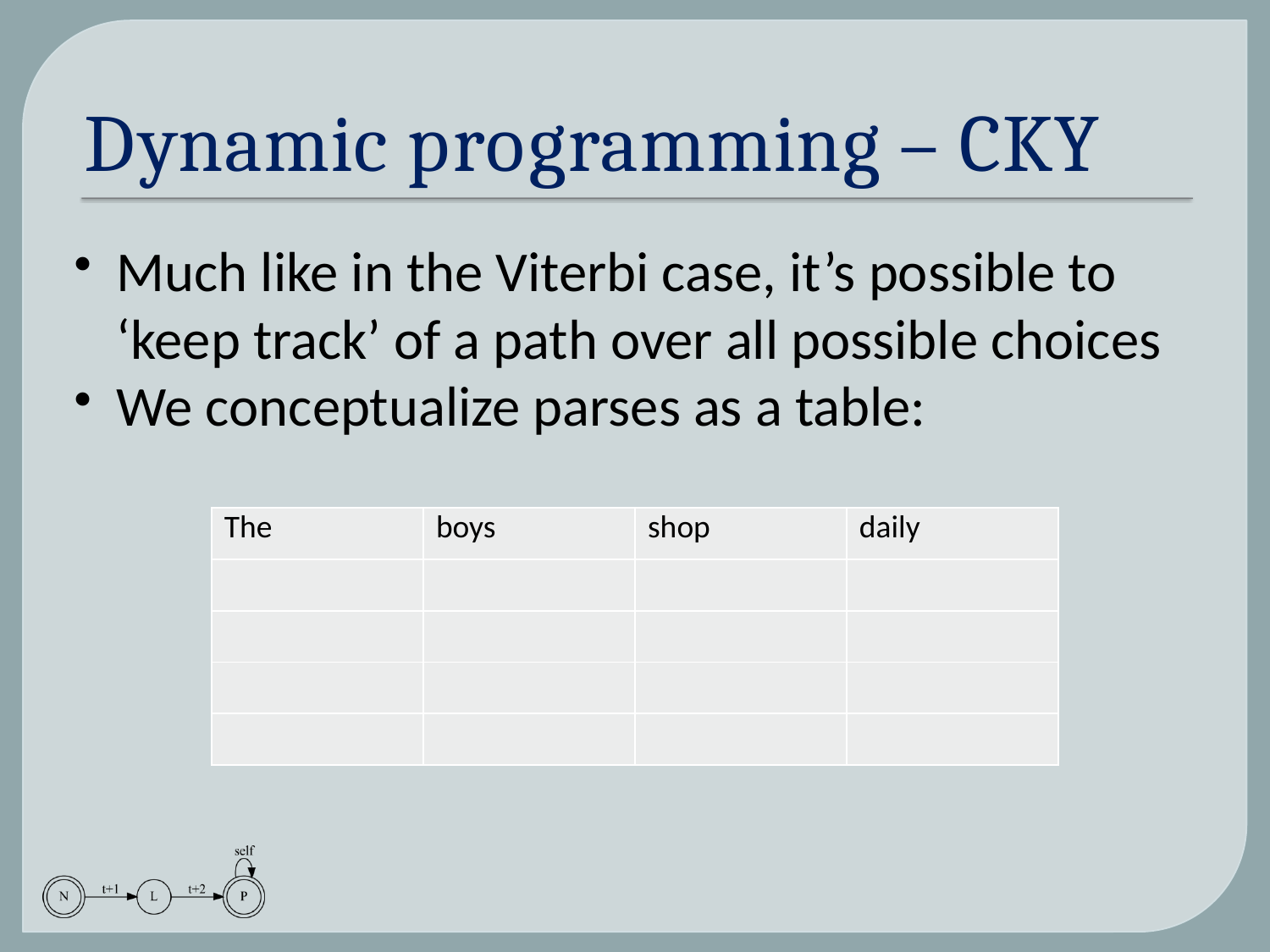

# Dynamic programming – CKY
Much like in the Viterbi case, it’s possible to ‘keep track’ of a path over all possible choices
We conceptualize parses as a table:
| The | boys | shop | daily |
| --- | --- | --- | --- |
|  |  |  |  |
|  |  |  |  |
|  |  |  |  |
|  |  |  |  |